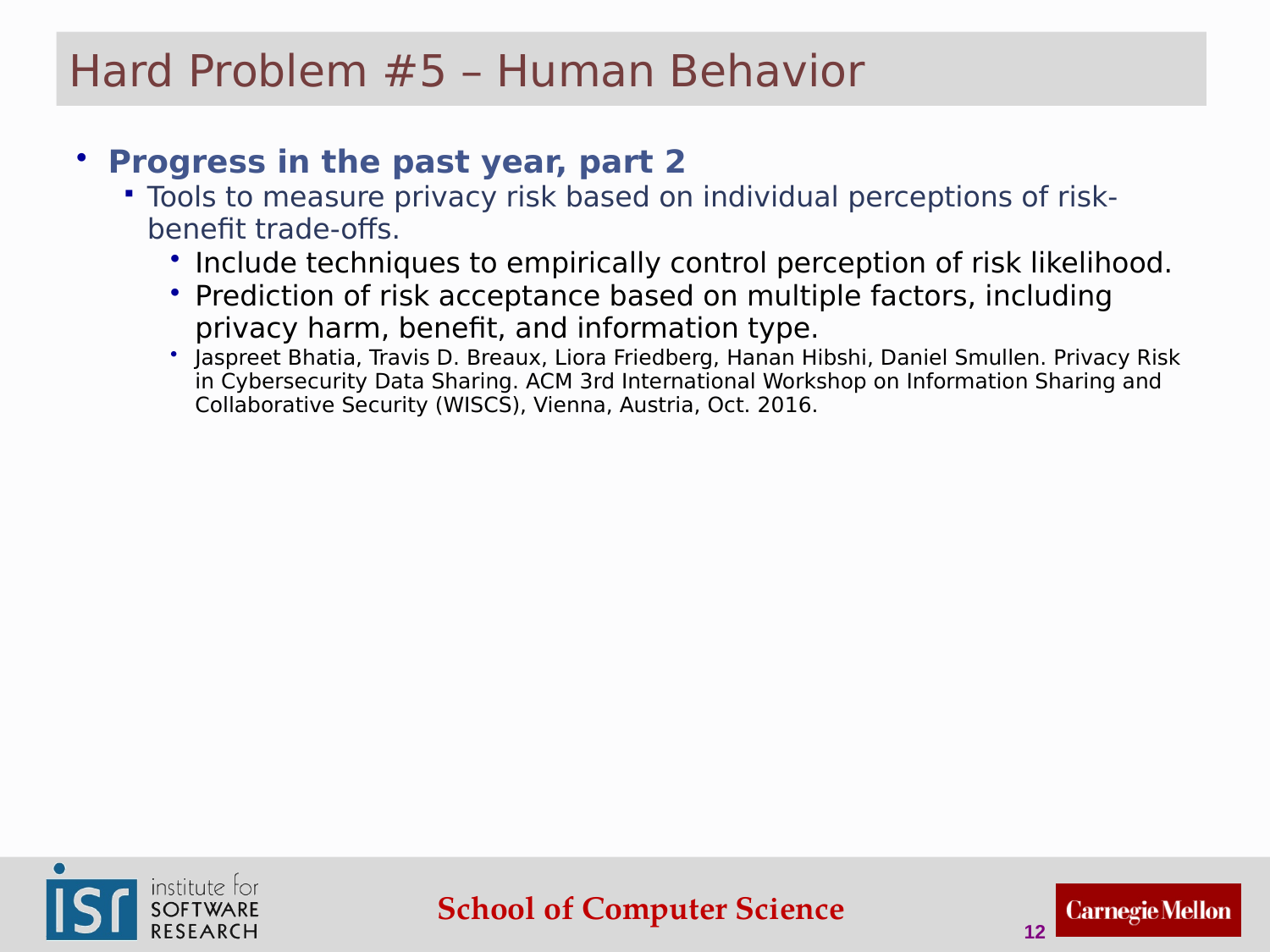

# Hard Problem #5 – Human Behavior
Progress in the past year, part 2
Tools to measure privacy risk based on individual perceptions of risk-benefit trade-offs.
Include techniques to empirically control perception of risk likelihood.
Prediction of risk acceptance based on multiple factors, including privacy harm, benefit, and information type.
Jaspreet Bhatia, Travis D. Breaux, Liora Friedberg, Hanan Hibshi, Daniel Smullen. Privacy Risk in Cybersecurity Data Sharing. ACM 3rd International Workshop on Information Sharing and Collaborative Security (WISCS), Vienna, Austria, Oct. 2016.
12